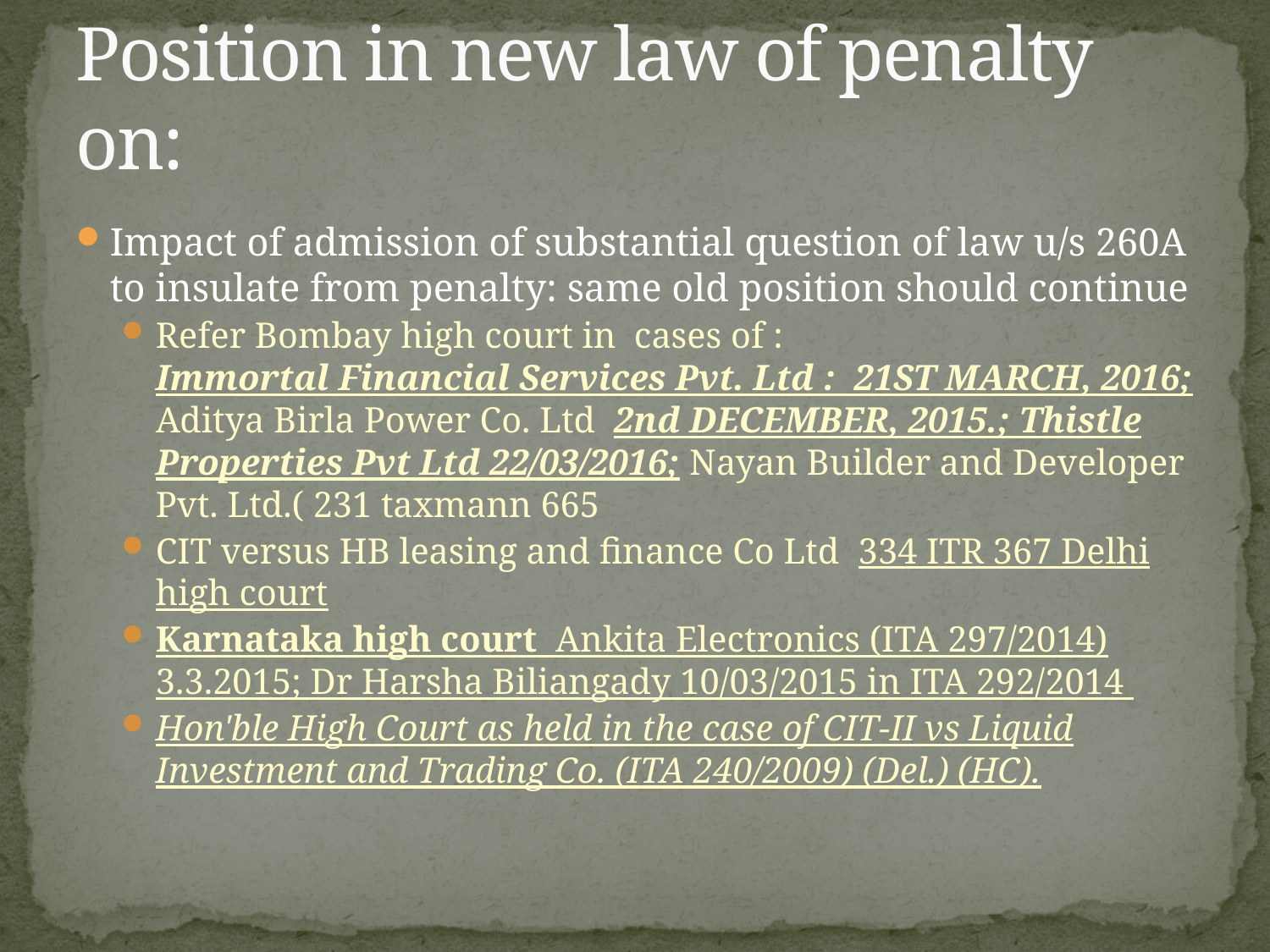

# Position in new law of penalty on:
Impact of admission of substantial question of law u/s 260A to insulate from penalty: same old position should continue
Refer Bombay high court in  cases of : Immortal Financial Services Pvt. Ltd :  21ST MARCH, 2016; Aditya Birla Power Co. Ltd  2nd DECEMBER, 2015.; Thistle Properties Pvt Ltd 22/03/2016; Nayan Builder and Developer Pvt. Ltd.( 231 taxmann 665
CIT versus HB leasing and finance Co Ltd  334 ITR 367 Delhi high court
Karnataka high court  Ankita Electronics (ITA 297/2014) 3.3.2015; Dr Harsha Biliangady 10/03/2015 in ITA 292/2014
Hon'ble High Court as held in the case of CIT-II vs Liquid Investment and Trading Co. (ITA 240/2009) (Del.) (HC).